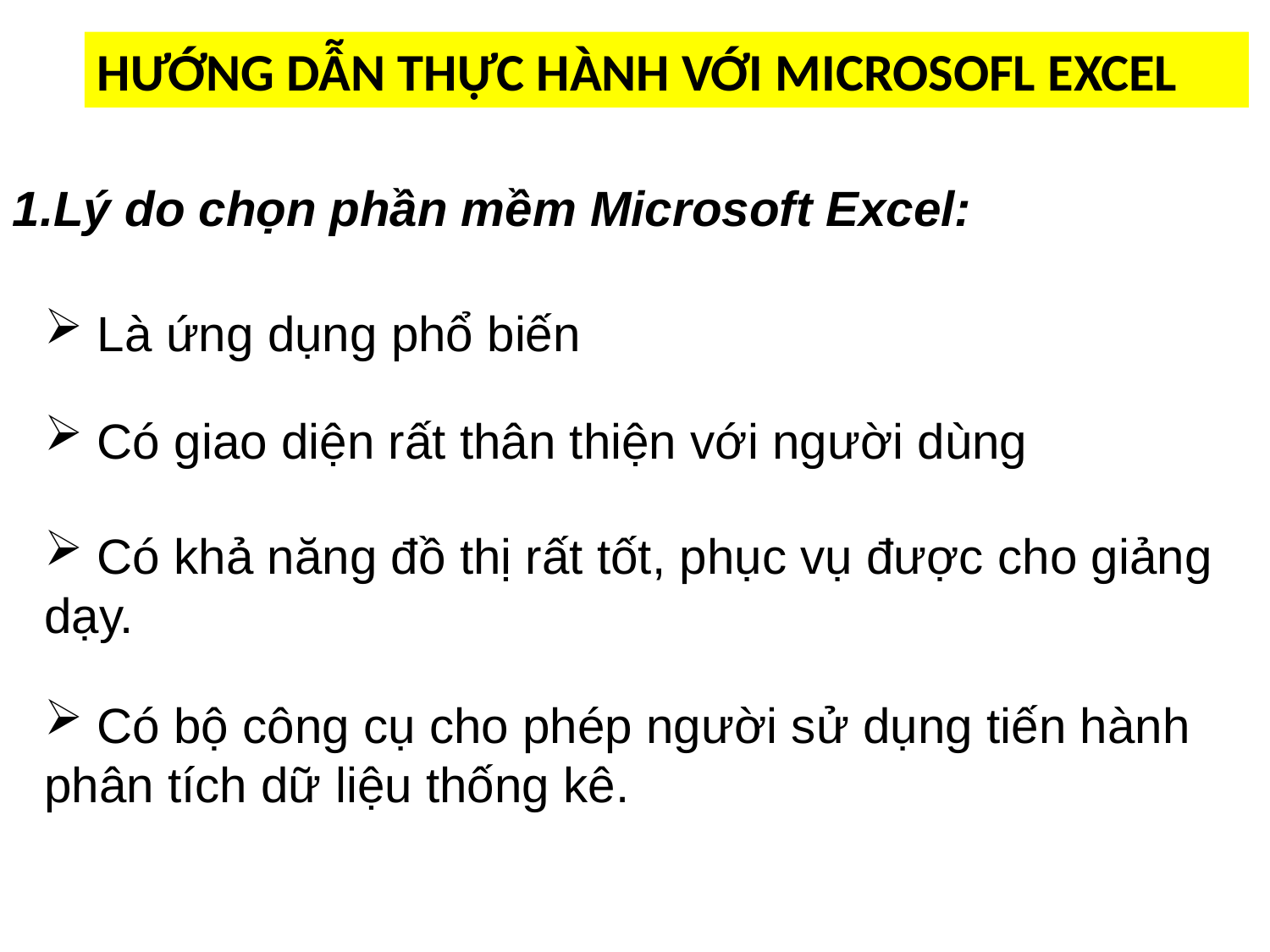

HƯỚNG DẪN THỰC HÀNH VỚI MICROSOFL EXCEL
1.Lý do chọn phần mềm Microsoft Excel:
 Là ứng dụng phổ biến
 Có giao diện rất thân thiện với người dùng
 Có khả năng đồ thị rất tốt, phục vụ được cho giảng dạy.
 Có bộ công cụ cho phép người sử dụng tiến hành phân tích dữ liệu thống kê.